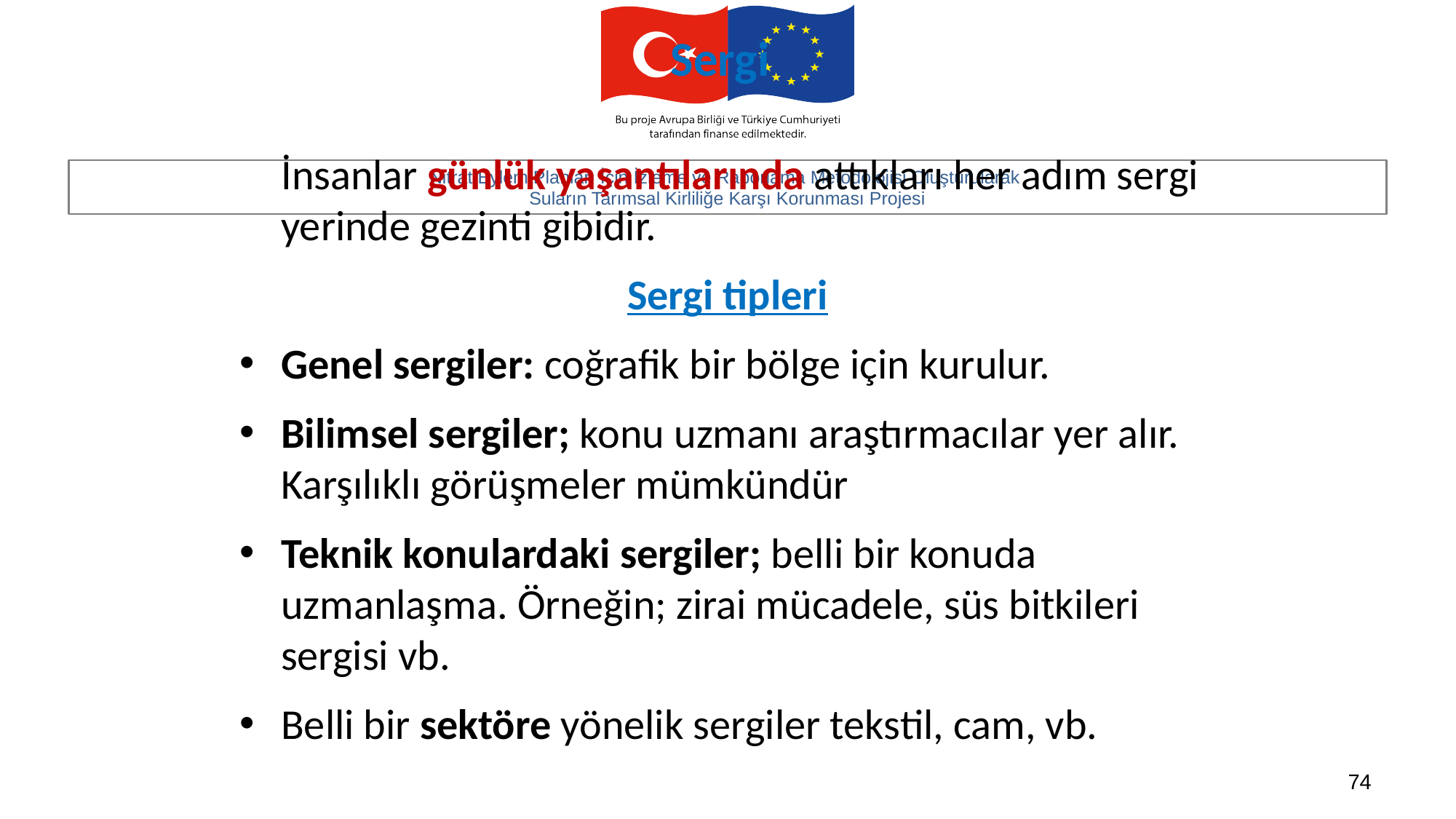

# Sergi
	İnsanlar günlük yaşantılarında attıkları her adım sergi yerinde gezinti gibidir.
Sergi tipleri
Genel sergiler: coğrafik bir bölge için kurulur.
Bilimsel sergiler; konu uzmanı araştırmacılar yer alır. Karşılıklı görüşmeler mümkündür
Teknik konulardaki sergiler; belli bir konuda uzmanlaşma. Örneğin; zirai mücadele, süs bitkileri sergisi vb.
Belli bir sektöre yönelik sergiler tekstil, cam, vb.
74